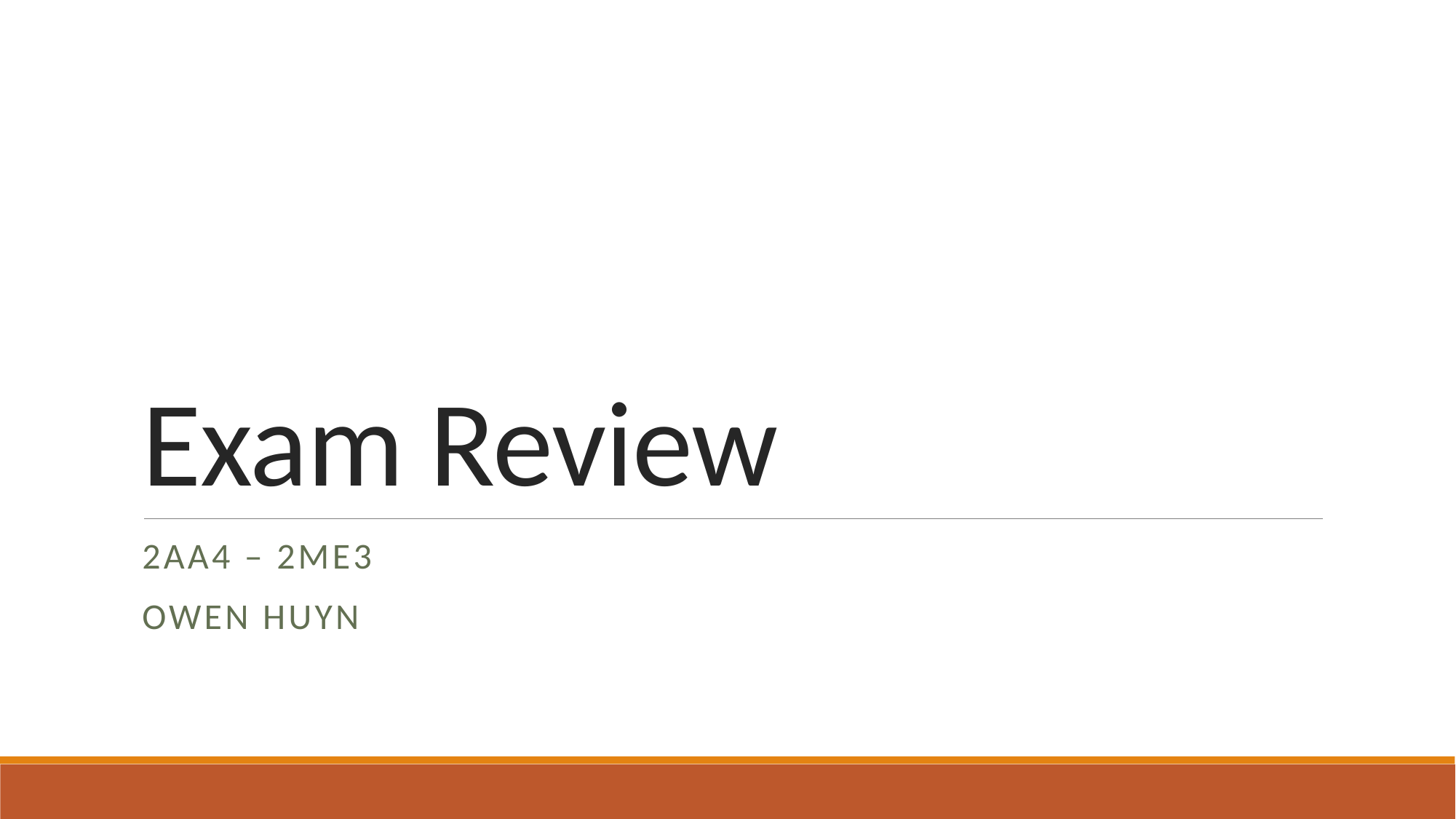

# Exam Review
2aa4 – 2ME3
Owen huyn